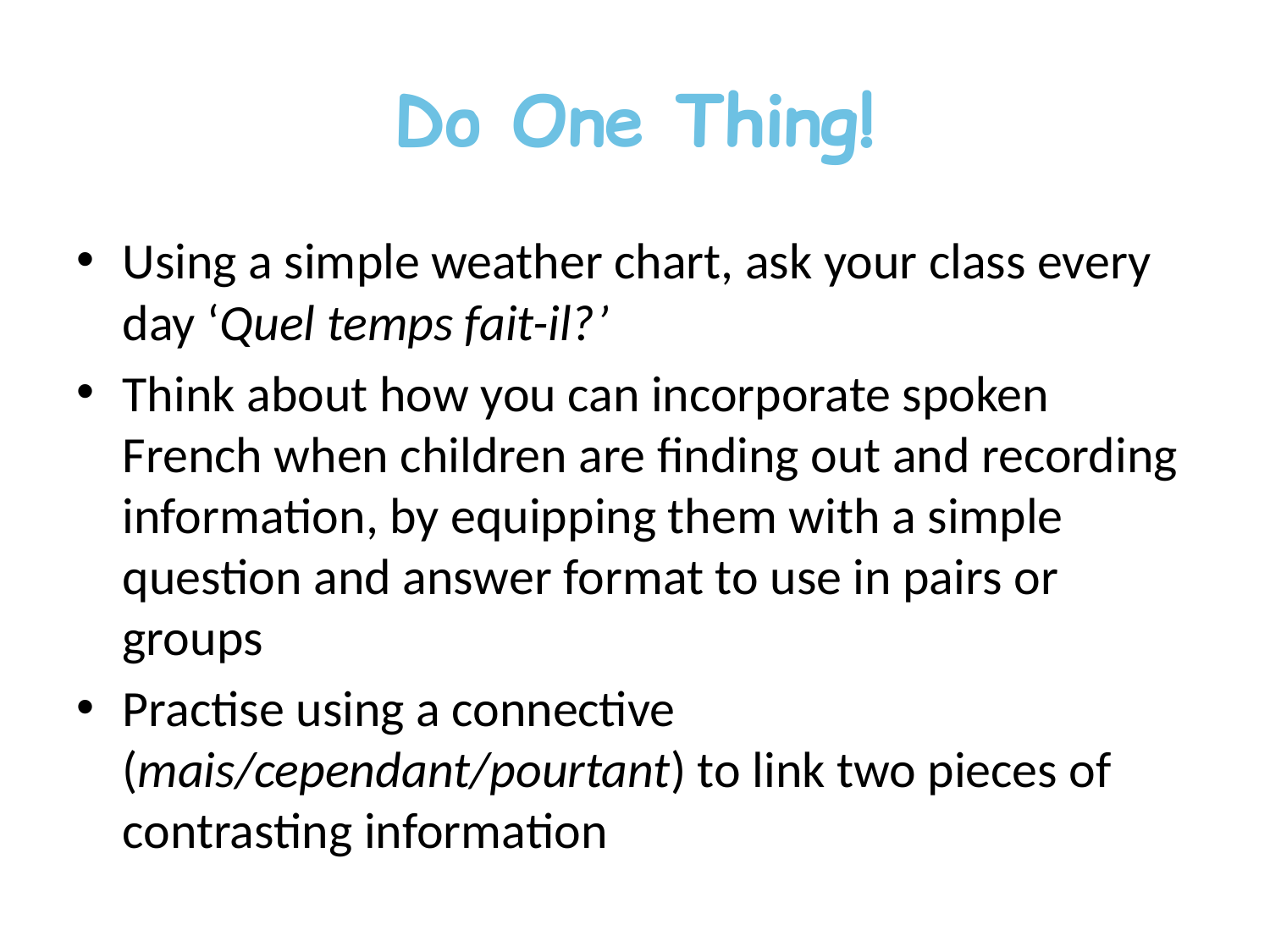

# Do One Thing!
Using a simple weather chart, ask your class every day ‘Quel temps fait-il?’
Think about how you can incorporate spoken French when children are finding out and recording information, by equipping them with a simple question and answer format to use in pairs or groups
Practise using a connective (mais/cependant/pourtant) to link two pieces of contrasting information